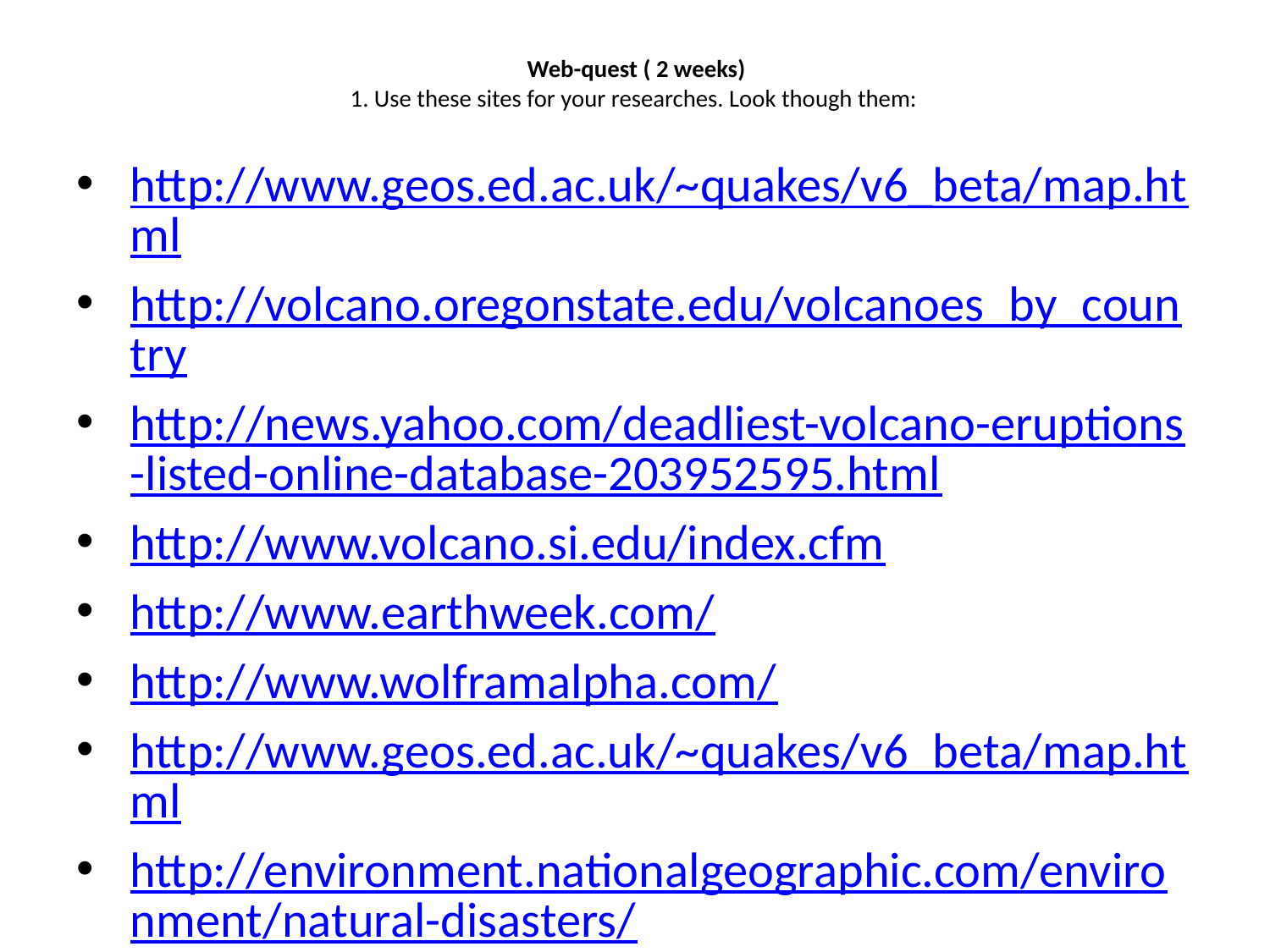

# Web-quest ( 2 weeks) 1. Use these sites for your researches. Look though them:
http://www.geos.ed.ac.uk/~quakes/v6_beta/map.html
http://volcano.oregonstate.edu/volcanoes_by_country
http://news.yahoo.com/deadliest-volcano-eruptions-listed-online-database-203952595.html
http://www.volcano.si.edu/index.cfm
http://www.earthweek.com/
http://www.wolframalpha.com/
http://www.geos.ed.ac.uk/~quakes/v6_beta/map.html
http://environment.nationalgeographic.com/environment/natural-disasters/
2. Choose the global map. You can take this:
http://www.lib.utexas.edu/maps/world_maps/world.jpg